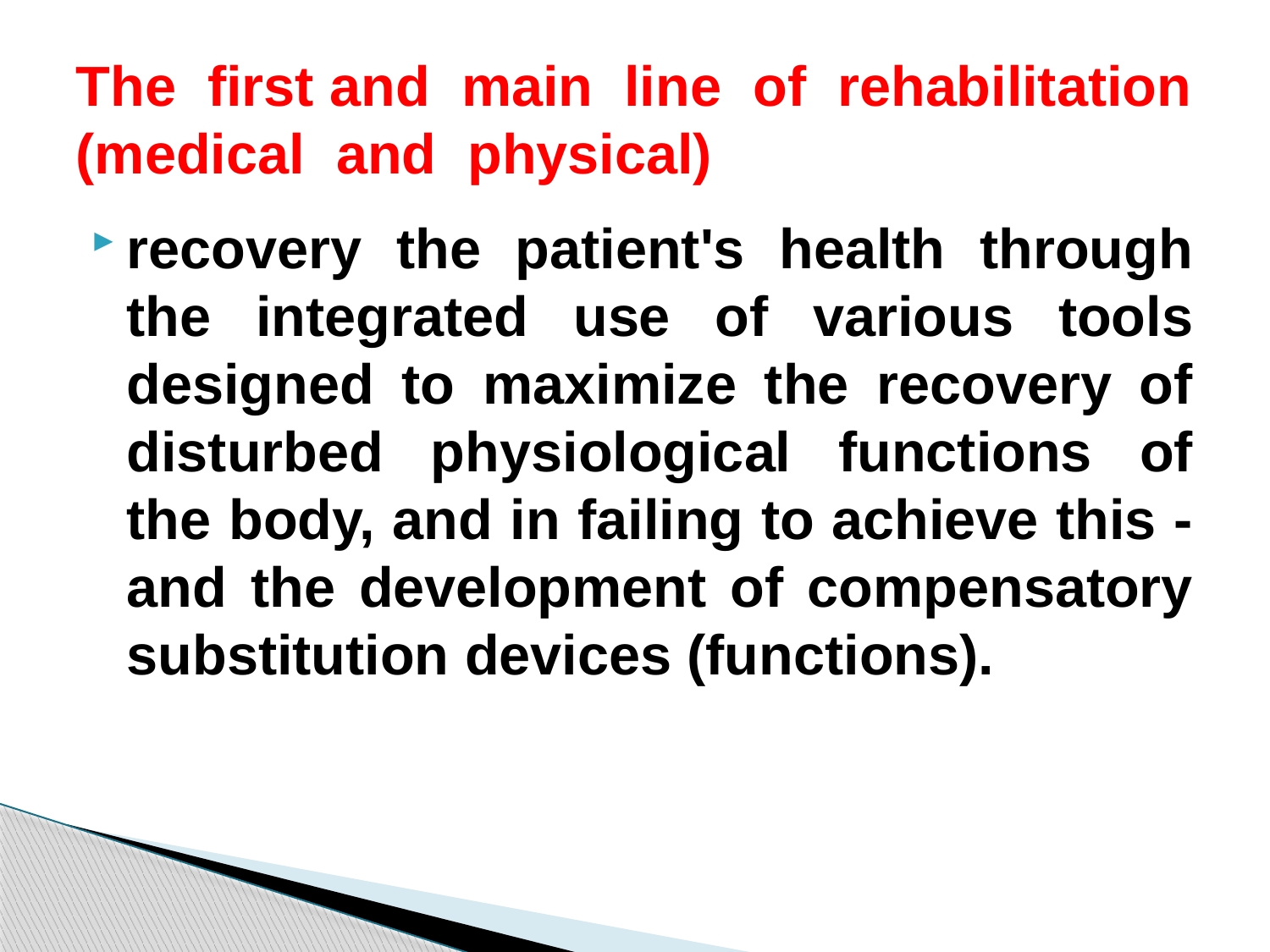

# The  first and  main  line  of  rehabilitation (medical  and  physical)
recovery the patient's health through the integrated use of various tools designed to maximize the recovery of disturbed physiological functions of the body, and in failing to achieve this - and the development of compensatory substitution devices (functions).